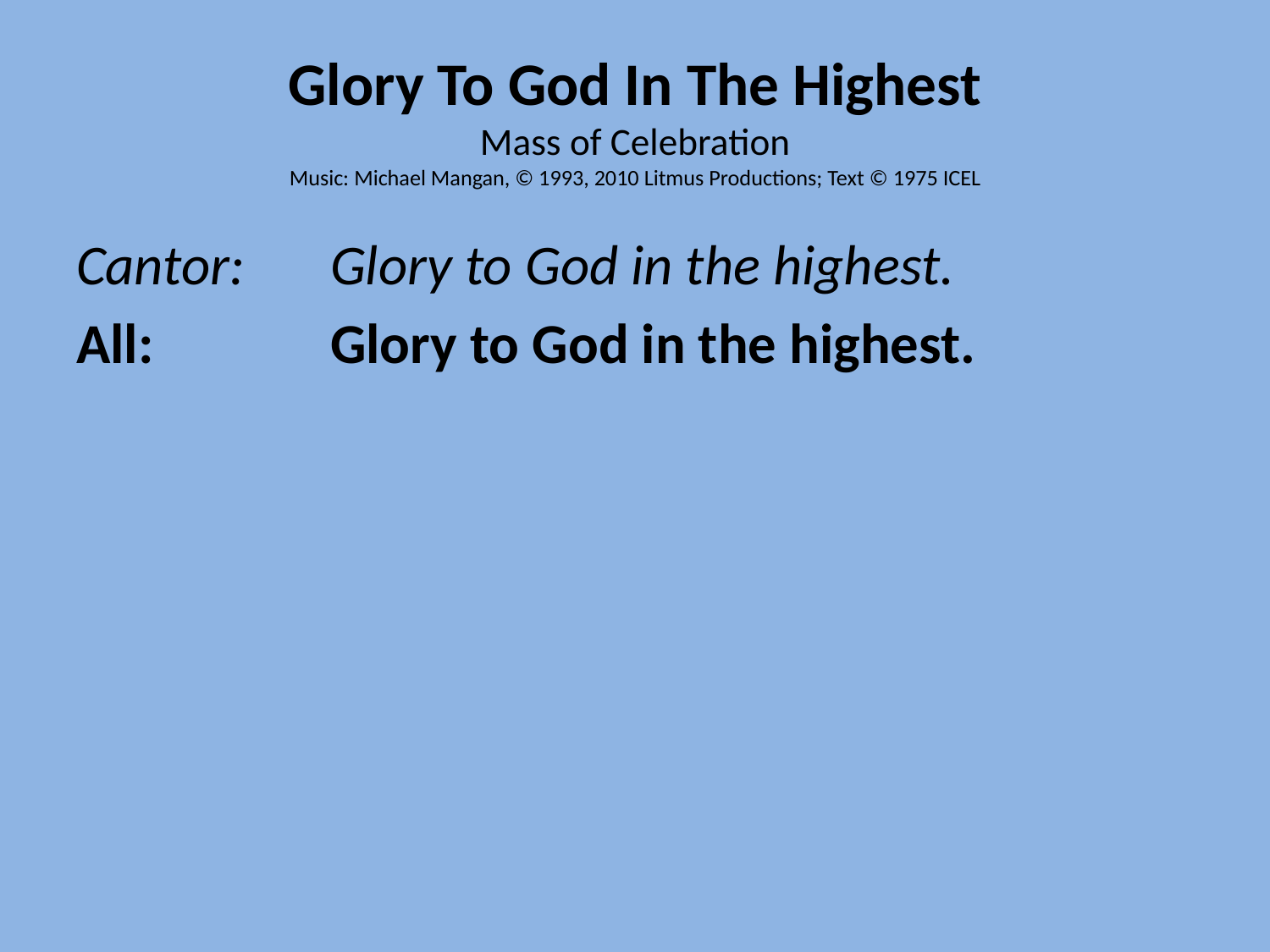

# Glory To God In The Highest Mass of Celebration Music: Michael Mangan, © 1993, 2010 Litmus Productions; Text © 1975 ICEL
Cantor: 	Glory to God in the highest.
All: 		Glory to God in the highest.